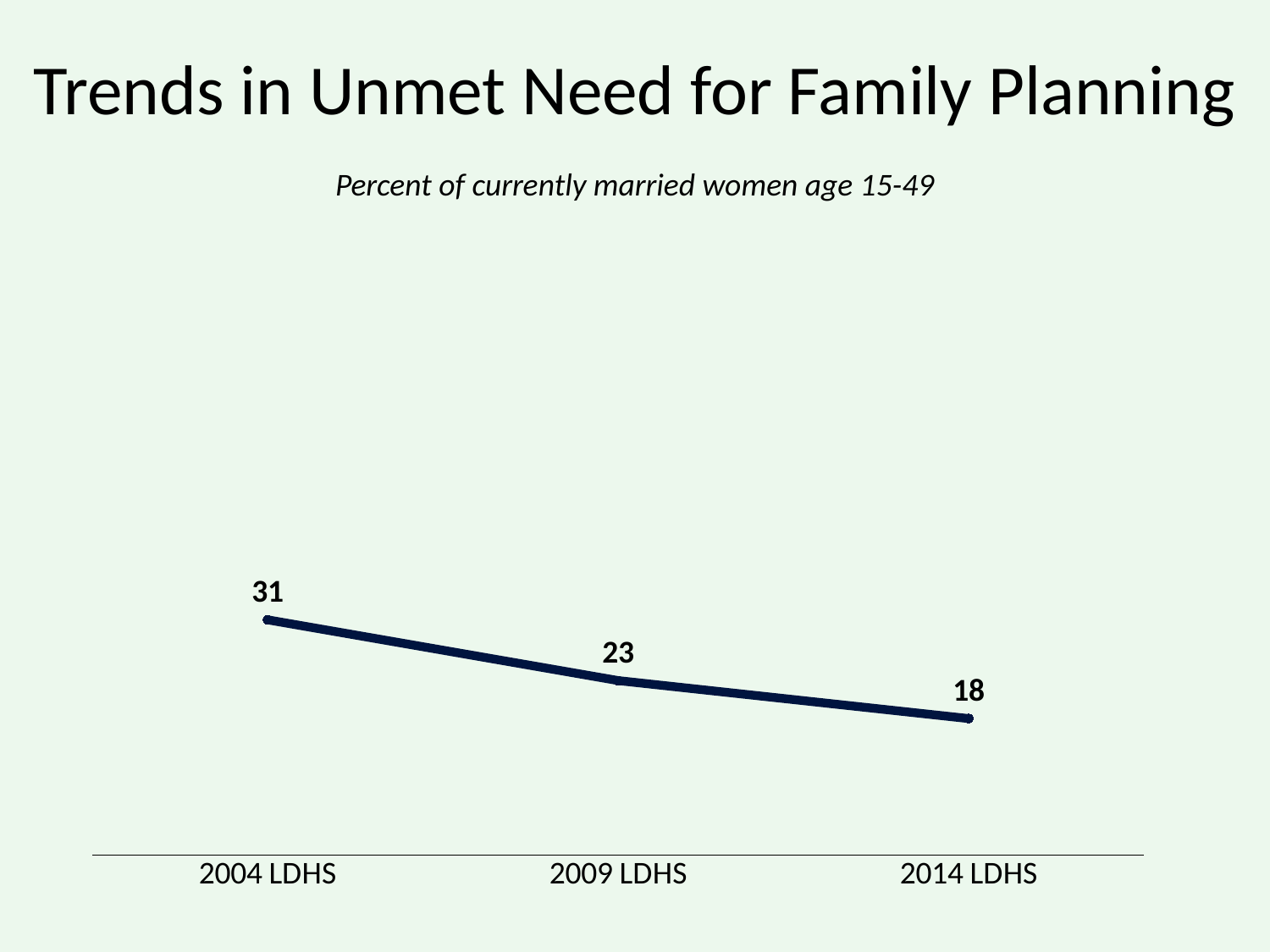

# Trends in Unmet Need for Family Planning

### Chart

| Category | Any method |
|---|---|
| 2004 LDHS | 31.0 |
| 2009 LDHS | 23.0 |
| 2014 LDHS | 18.0 |
Percent of currently married women age 15-49